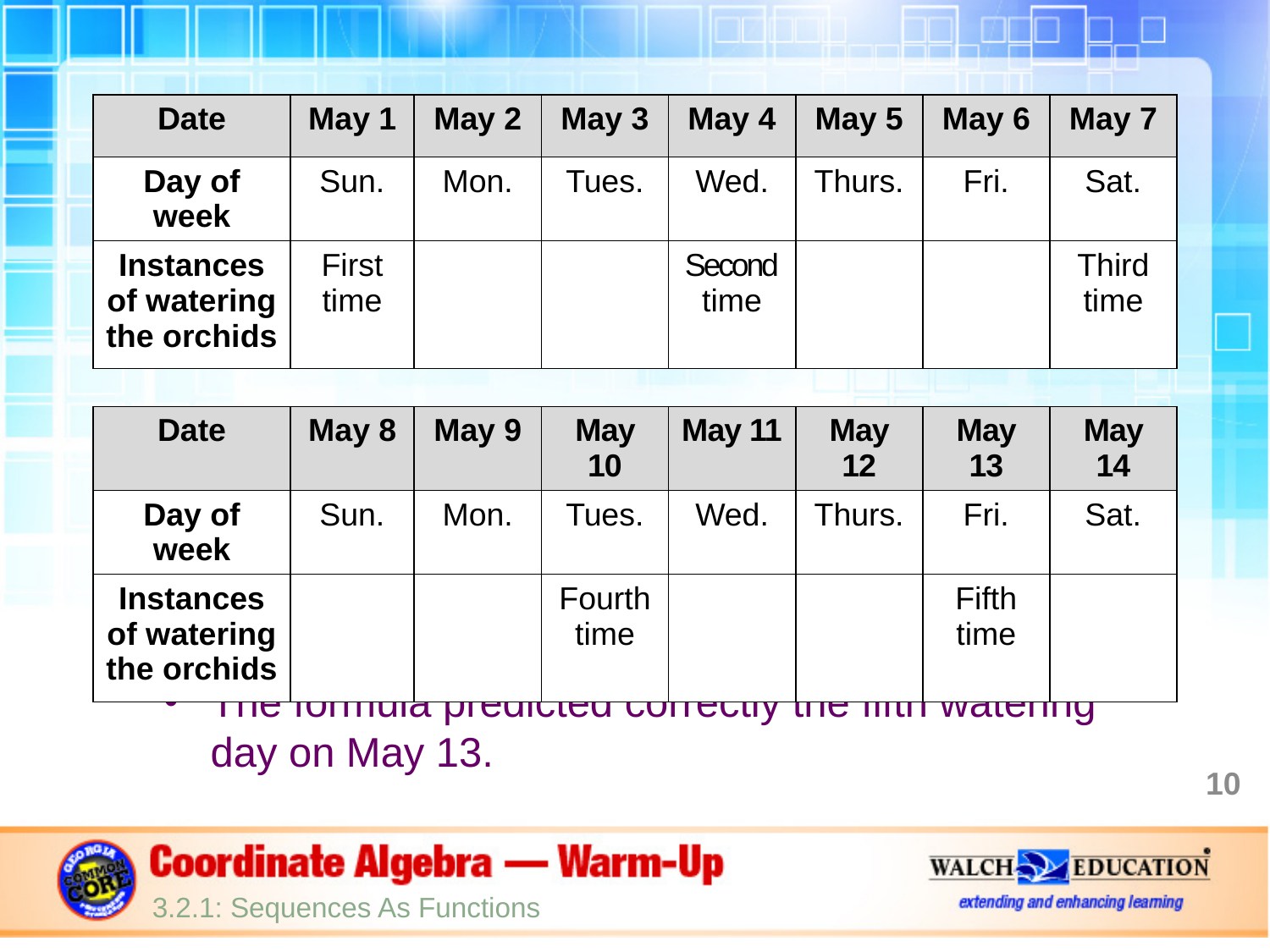

The formula predicted correctly the fifth watering day on May 13.
| Date | May 1 | May 2 | May 3 | May 4 | May 5 | May 6 | May 7 |
| --- | --- | --- | --- | --- | --- | --- | --- |
| Day of week | Sun. | Mon. | Tues. | Wed. | Thurs. | Fri. | Sat. |
| Instances of watering the orchids | First time |  |  | Second time |  |  | Third time |
| Date | May 8 | May 9 | May 10 | May 11 | May 12 | May 13 | May 14 |
| --- | --- | --- | --- | --- | --- | --- | --- |
| Day of week | Sun. | Mon. | Tues. | Wed. | Thurs. | Fri. | Sat. |
| Instances of watering the orchids |  |  | Fourth time |  |  | Fifth time |  |
10
3.2.1: Sequences As Functions